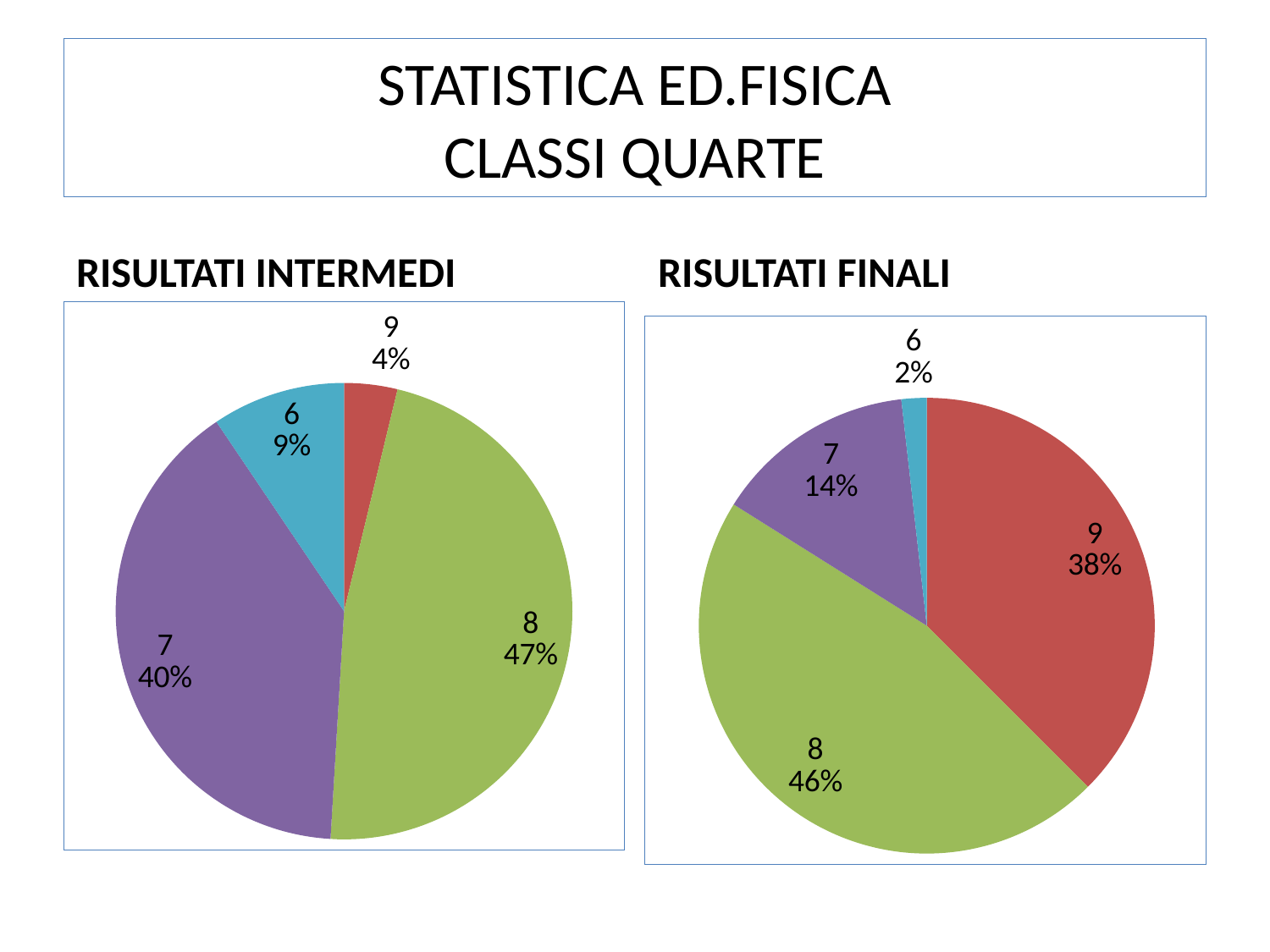

# STATISTICA ED.FISICA CLASSI QUARTE
RISULTATI INTERMEDI
RISULTATI FINALI

### Chart

| Category | Cquarte |
|---|---|
| 10 | 0.0 |
| 9 | 2.0 |
| 8 | 25.0 |
| 7 | 21.0 |
| 6 | 5.0 |
| 5 | 0.0 |

### Chart

| Category | Cquarte |
|---|---|
| 10 | 0.0 |
| 9 | 21.0 |
| 8 | 26.0 |
| 7 | 8.0 |
| 6 | 1.0 |
| 5 | 0.0 |